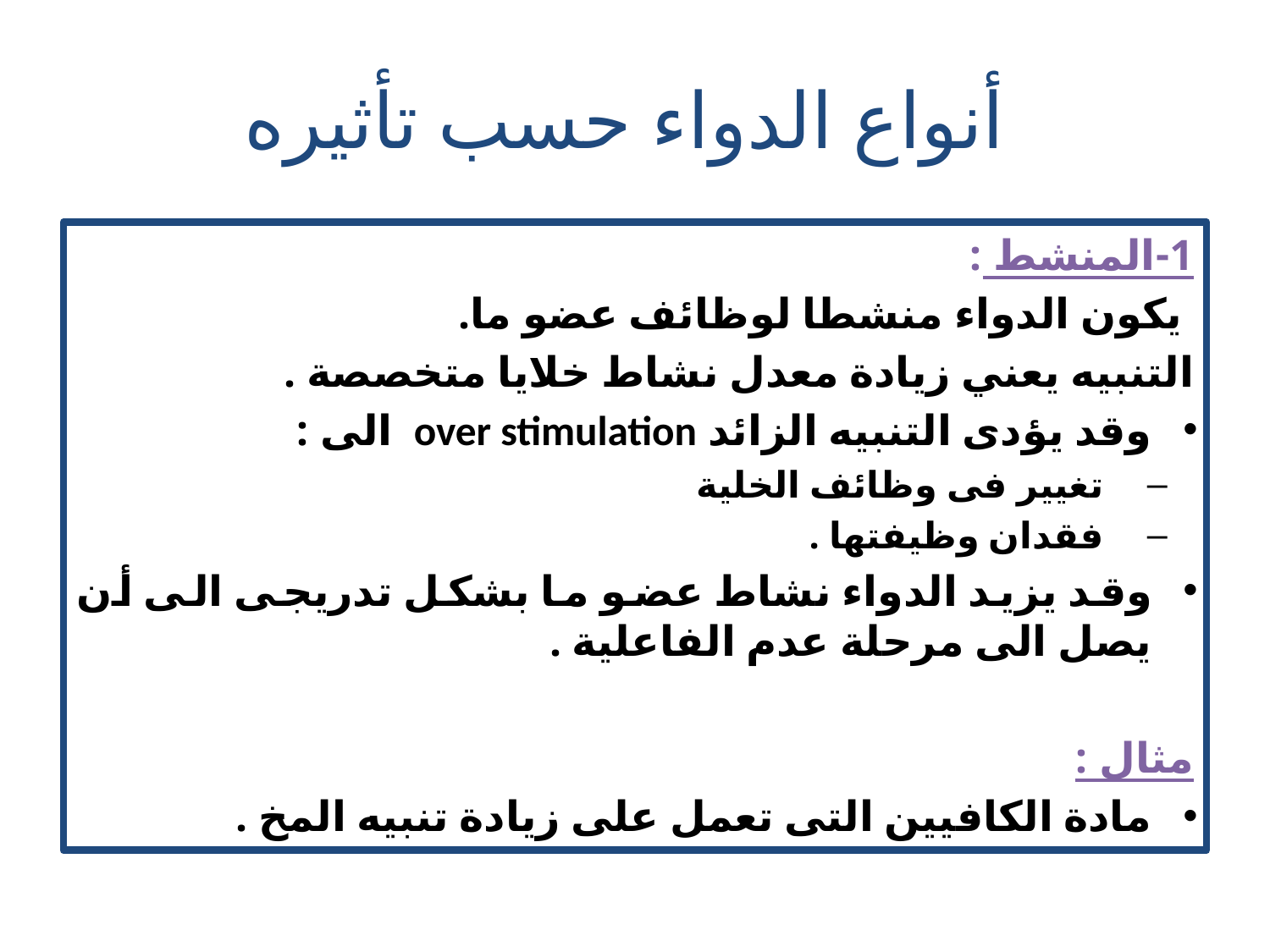

# أنواع الدواء حسب تأثيره
1-المنشط :
 يكون الدواء منشطا لوظائف عضو ما.
التنبيه يعني زيادة معدل نشاط خلايا متخصصة .
وقد يؤدى التنبيه الزائد over stimulation  الى :
تغيير فى وظائف الخلية
فقدان وظيفتها .
وقد يزيد الدواء نشاط عضو ما بشكل تدريجى الى أن يصل الى مرحلة عدم الفاعلية .

مثال :
مادة الكافيين التى تعمل على زيادة تنبيه المخ .